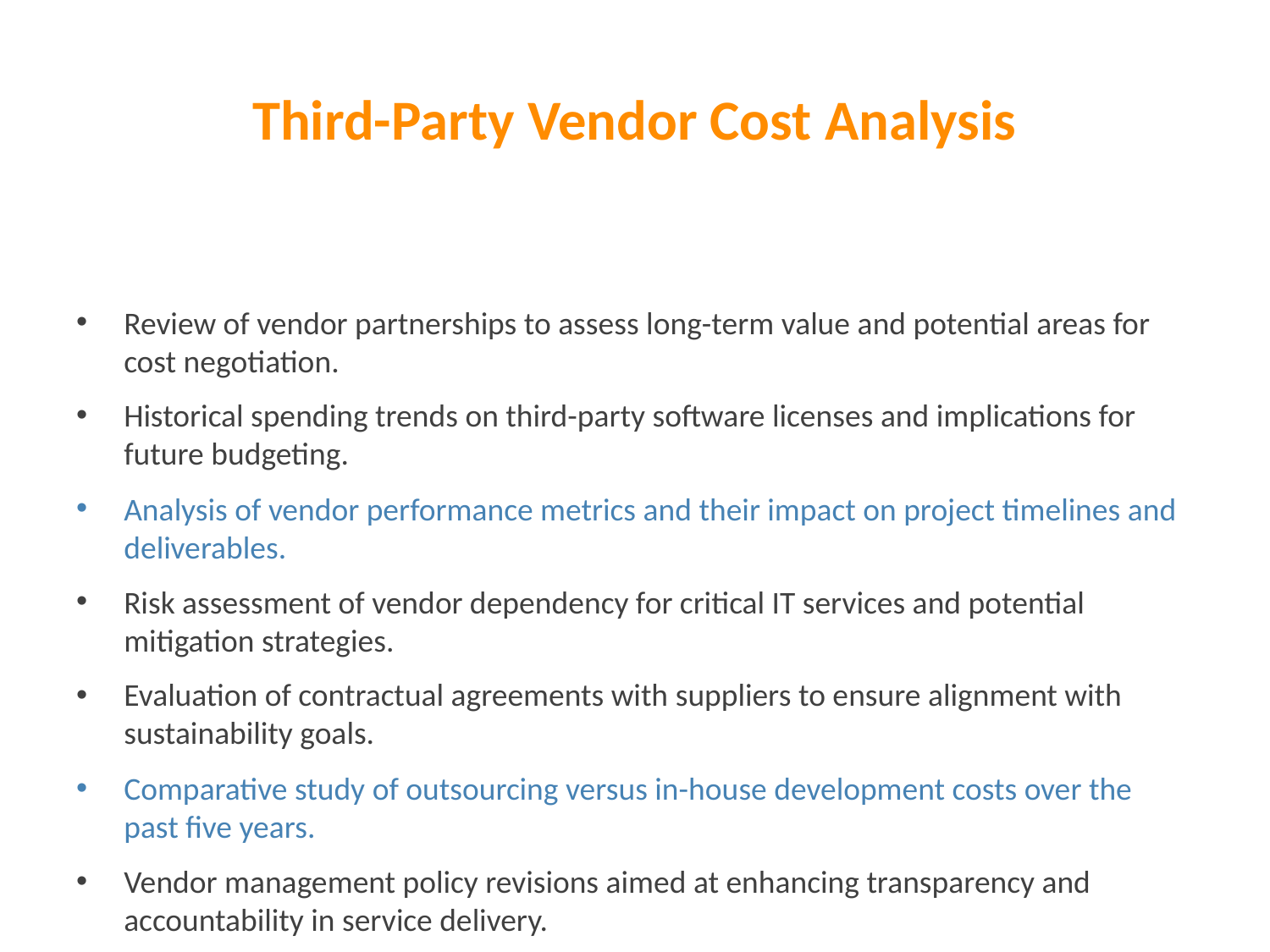

# Third-Party Vendor Cost Analysis

Review of vendor partnerships to assess long-term value and potential areas for cost negotiation.
Historical spending trends on third-party software licenses and implications for future budgeting.
Analysis of vendor performance metrics and their impact on project timelines and deliverables.
Risk assessment of vendor dependency for critical IT services and potential mitigation strategies.
Evaluation of contractual agreements with suppliers to ensure alignment with sustainability goals.
Comparative study of outsourcing versus in-house development costs over the past five years.
Vendor management policy revisions aimed at enhancing transparency and accountability in service delivery.